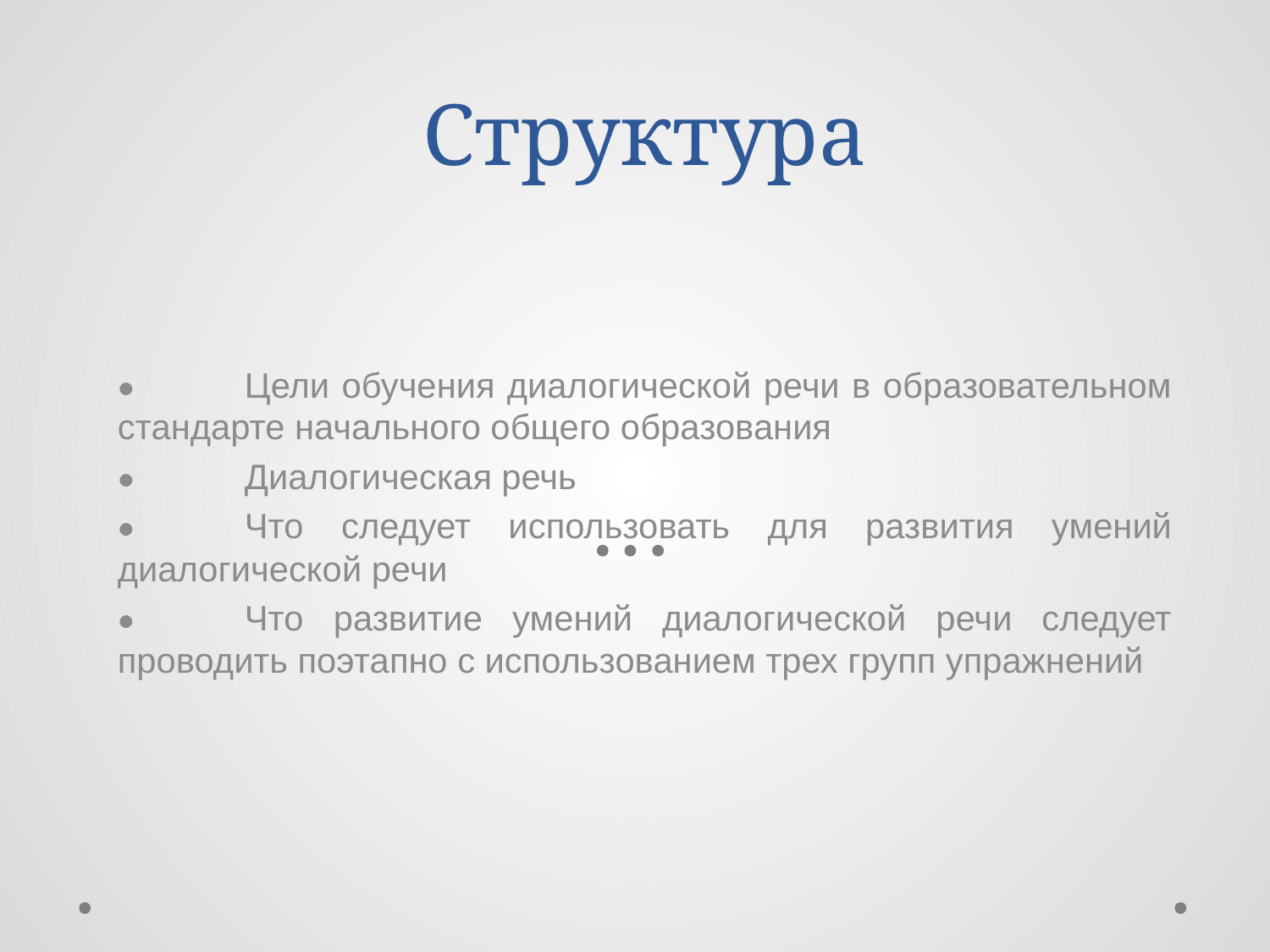

# Структура
•	Цели обучения диалогической речи в образовательном стандарте начального общего образования
•	Диалогическая речь
•	Что следует использовать для развития умений диалогической речи
•	Что развитие умений диалогической речи следует проводить поэтапно с использованием трех групп упражнений